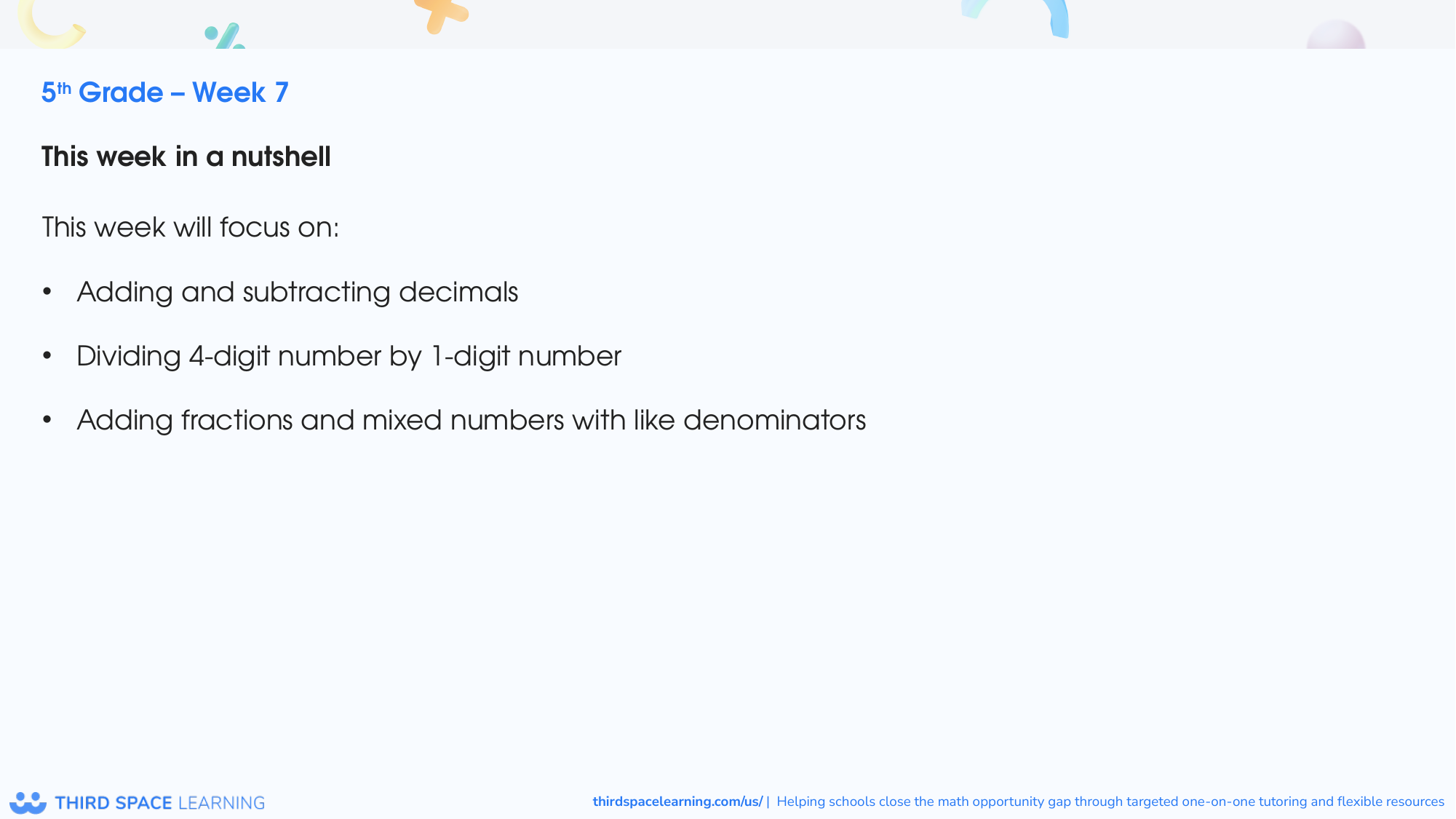

5th Grade – Week 7
This week in a nutshell
This week will focus on:
Adding and subtracting decimals
Dividing 4-digit number by 1-digit number
Adding fractions and mixed numbers with like denominators